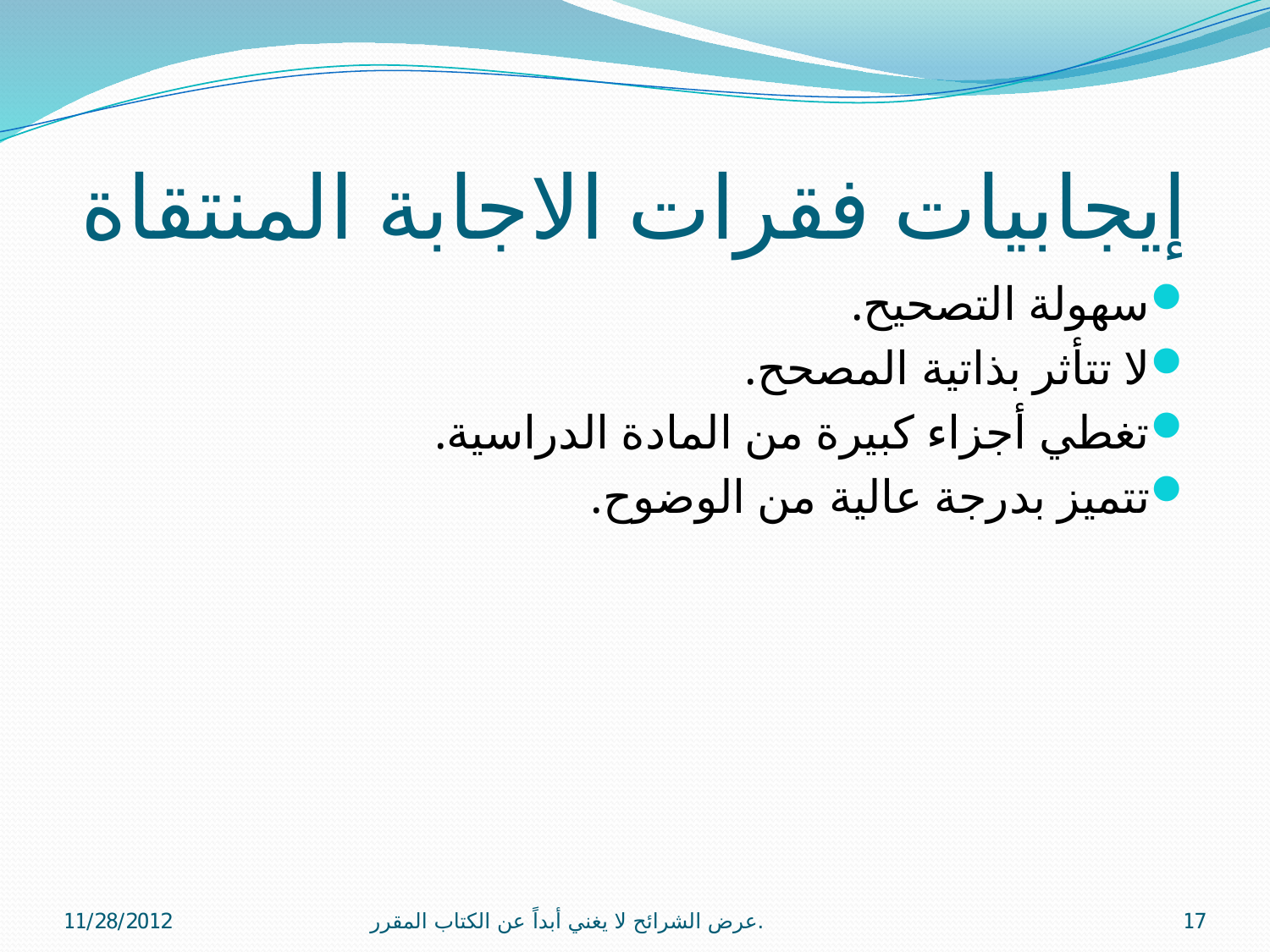

# إيجابيات فقرات الاجابة المنتقاة
سهولة التصحيح.
لا تتأثر بذاتية المصحح.
تغطي أجزاء كبيرة من المادة الدراسية.
تتميز بدرجة عالية من الوضوح.
11/28/2012
عرض الشرائح لا يغني أبداً عن الكتاب المقرر.
17